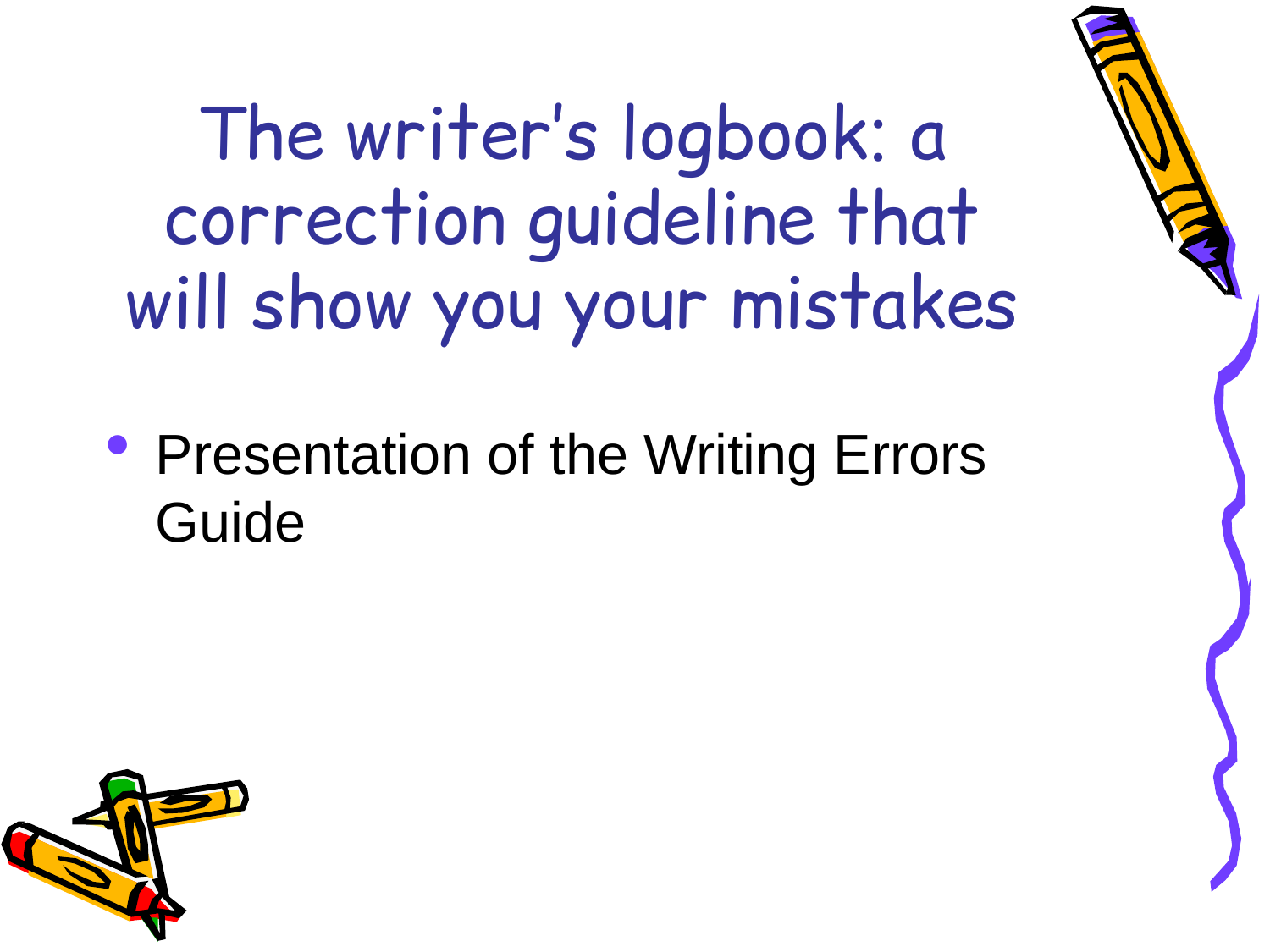

# The writer’s logbook: a correction guideline that will show you your mistakes

Presentation of the Writing Errors Guide